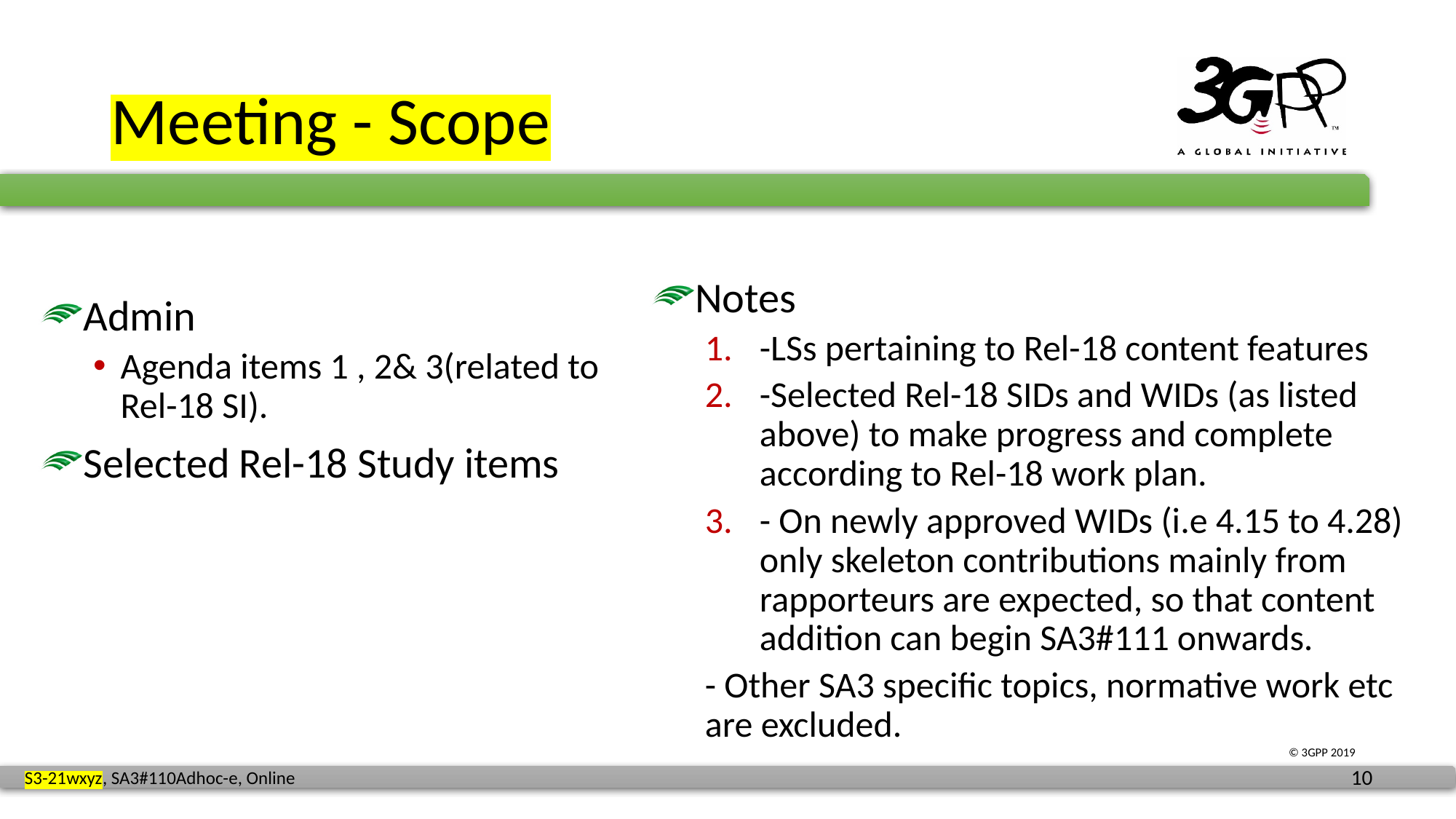

# Meeting - Scope

Notes
-LSs pertaining to Rel-18 content features
-Selected Rel-18 SIDs and WIDs (as listed above) to make progress and complete according to Rel-18 work plan.
- On newly approved WIDs (i.e 4.15 to 4.28) only skeleton contributions mainly from rapporteurs are expected, so that content addition can begin SA3#111 onwards.
- Other SA3 specific topics, normative work etc are excluded.

Admin
Agenda items 1 , 2& 3(related to Rel-18 SI).
Selected Rel-18 Study items